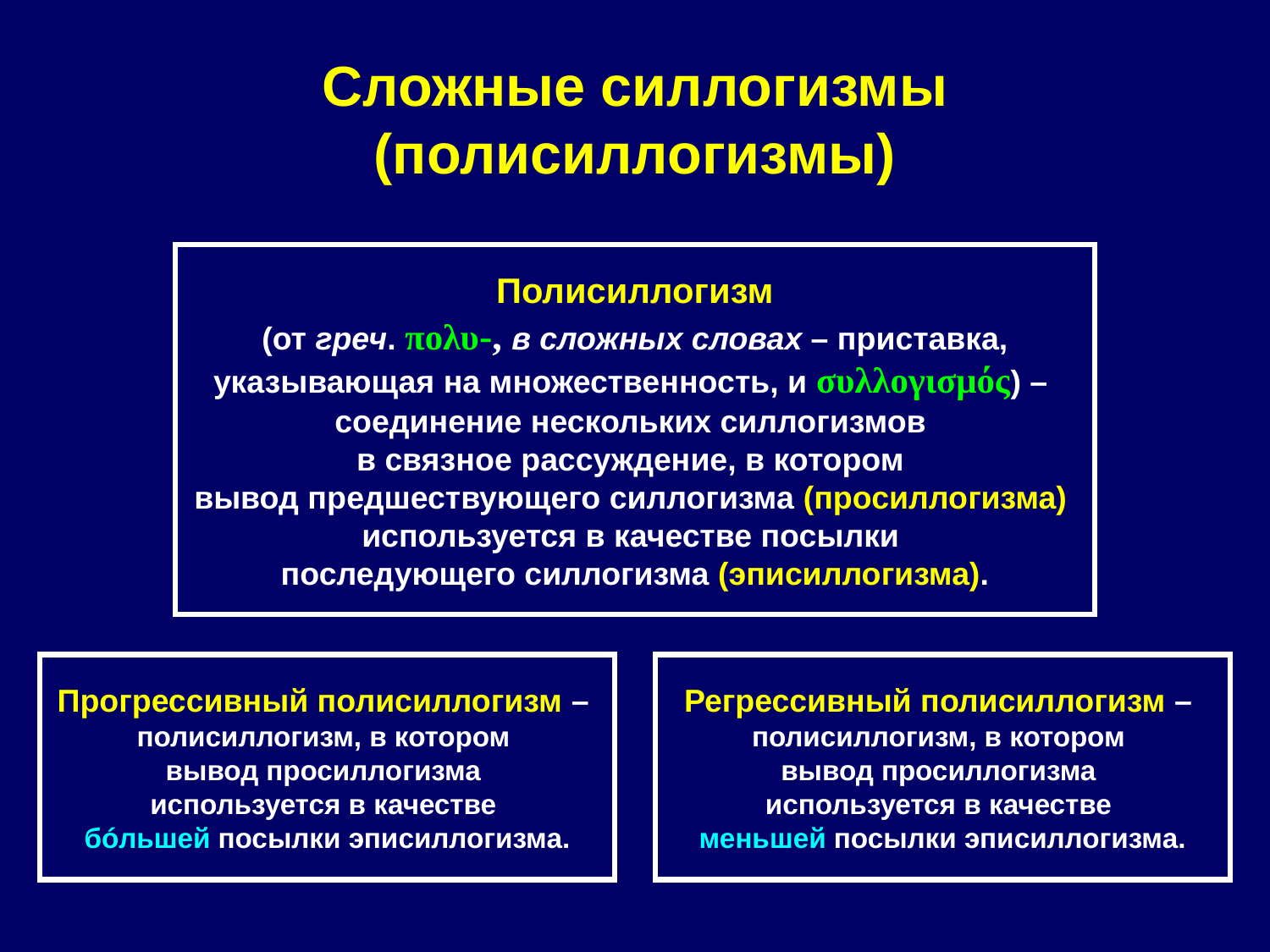

# Сложные силлогизмы (полисиллогизмы)
Полисиллогизм
(от греч. πολυ-, в сложных словах – приставка, указывающая на множественность, и συλλογισμός) –
соединение нескольких силлогизмов
в связное рассуждение, в котором
вывод предшествующего силлогизма (просиллогизма)
используется в качестве посылки
последующего силлогизма (эписиллогизма).
Прогрессивный полисиллогизм –
полисиллогизм, в котором
вывод просиллогизма
используется в качестве
бóльшей посылки эписиллогизма.
Регрессивный полисиллогизм –
полисиллогизм, в котором
вывод просиллогизма
используется в качестве
меньшей посылки эписиллогизма.